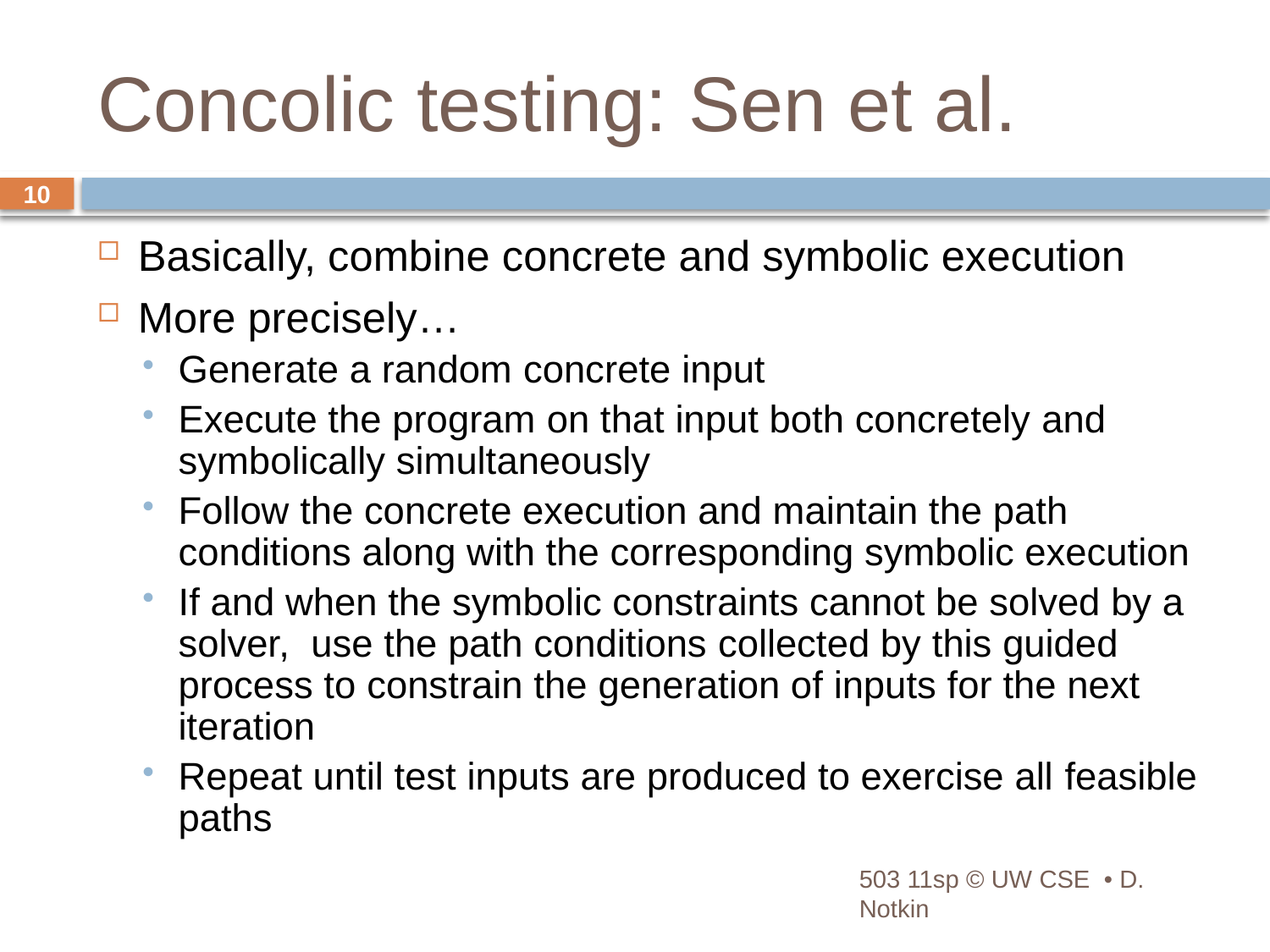

# Concolic testing: Sen et al.
10
Basically, combine concrete and symbolic execution
More precisely…
Generate a random concrete input
Execute the program on that input both concretely and symbolically simultaneously
Follow the concrete execution and maintain the path conditions along with the corresponding symbolic execution
If and when the symbolic constraints cannot be solved by a solver,  use the path conditions collected by this guided process to constrain the generation of inputs for the next iteration
Repeat until test inputs are produced to exercise all feasible paths

503 11sp © UW CSE  • D. Notkin